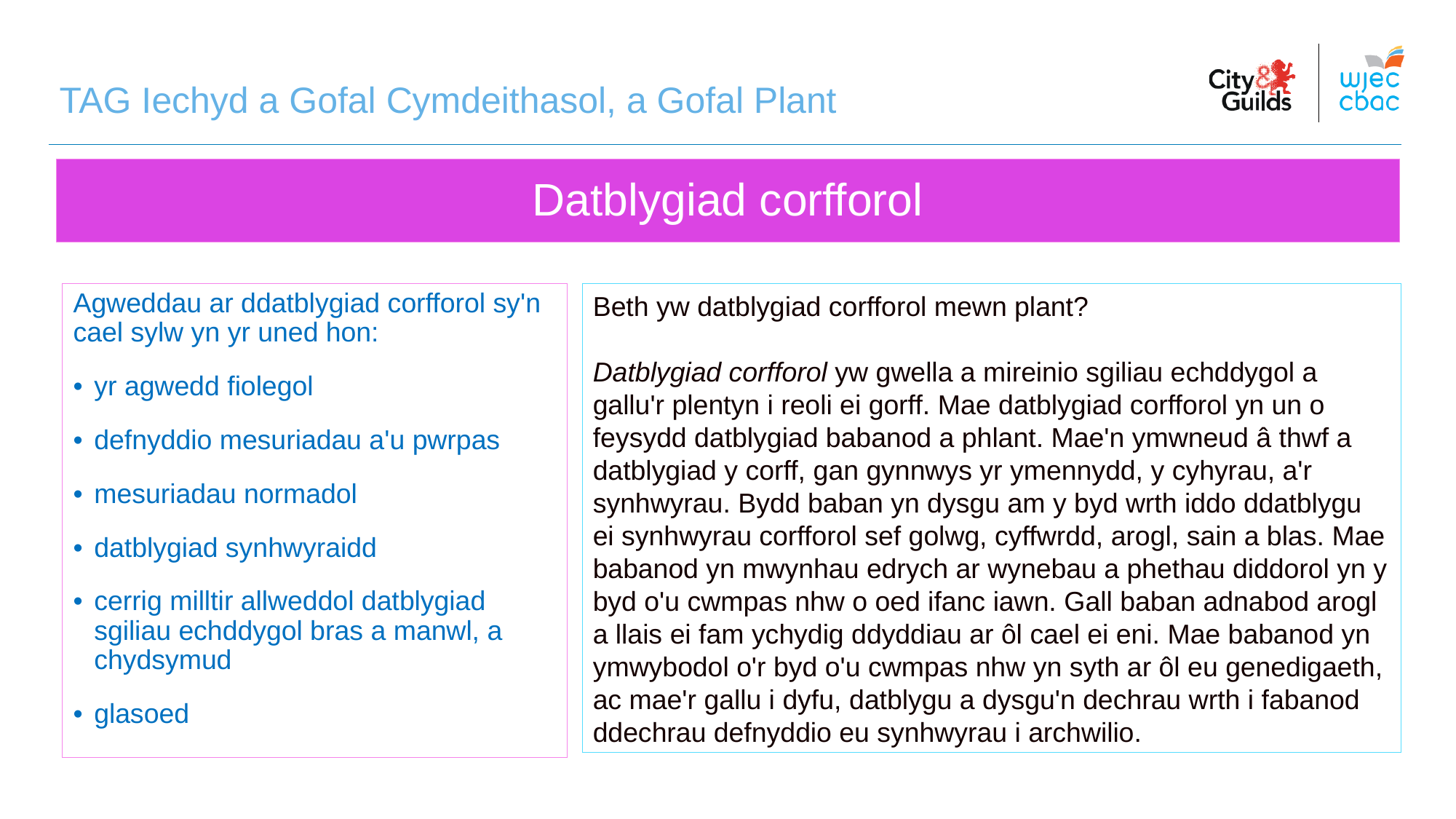

TAG Iechyd a Gofal Cymdeithasol, a Gofal Plant
# Datblygiad corfforol
Agweddau ar ddatblygiad corfforol sy'n cael sylw yn yr uned hon:
•	yr agwedd fiolegol
•	defnyddio mesuriadau a'u pwrpas
•	mesuriadau normadol
•	datblygiad synhwyraidd
•	cerrig milltir allweddol datblygiad sgiliau echddygol bras a manwl, a chydsymud
•	glasoed
Beth yw datblygiad corfforol mewn plant?

Datblygiad corfforol yw gwella a mireinio sgiliau echddygol a gallu'r plentyn i reoli ei gorff. Mae datblygiad corfforol yn un o feysydd datblygiad babanod a phlant. Mae'n ymwneud â thwf a datblygiad y corff, gan gynnwys yr ymennydd, y cyhyrau, a'r synhwyrau. Bydd baban yn dysgu am y byd wrth iddo ddatblygu ei synhwyrau corfforol sef golwg, cyffwrdd, arogl, sain a blas. Mae babanod yn mwynhau edrych ar wynebau a phethau diddorol yn y byd o'u cwmpas nhw o oed ifanc iawn. Gall baban adnabod arogl a llais ei fam ychydig ddyddiau ar ôl cael ei eni. Mae babanod yn ymwybodol o'r byd o'u cwmpas nhw yn syth ar ôl eu genedigaeth, ac mae'r gallu i dyfu, datblygu a dysgu'n dechrau wrth i fabanod ddechrau defnyddio eu synhwyrau i archwilio.